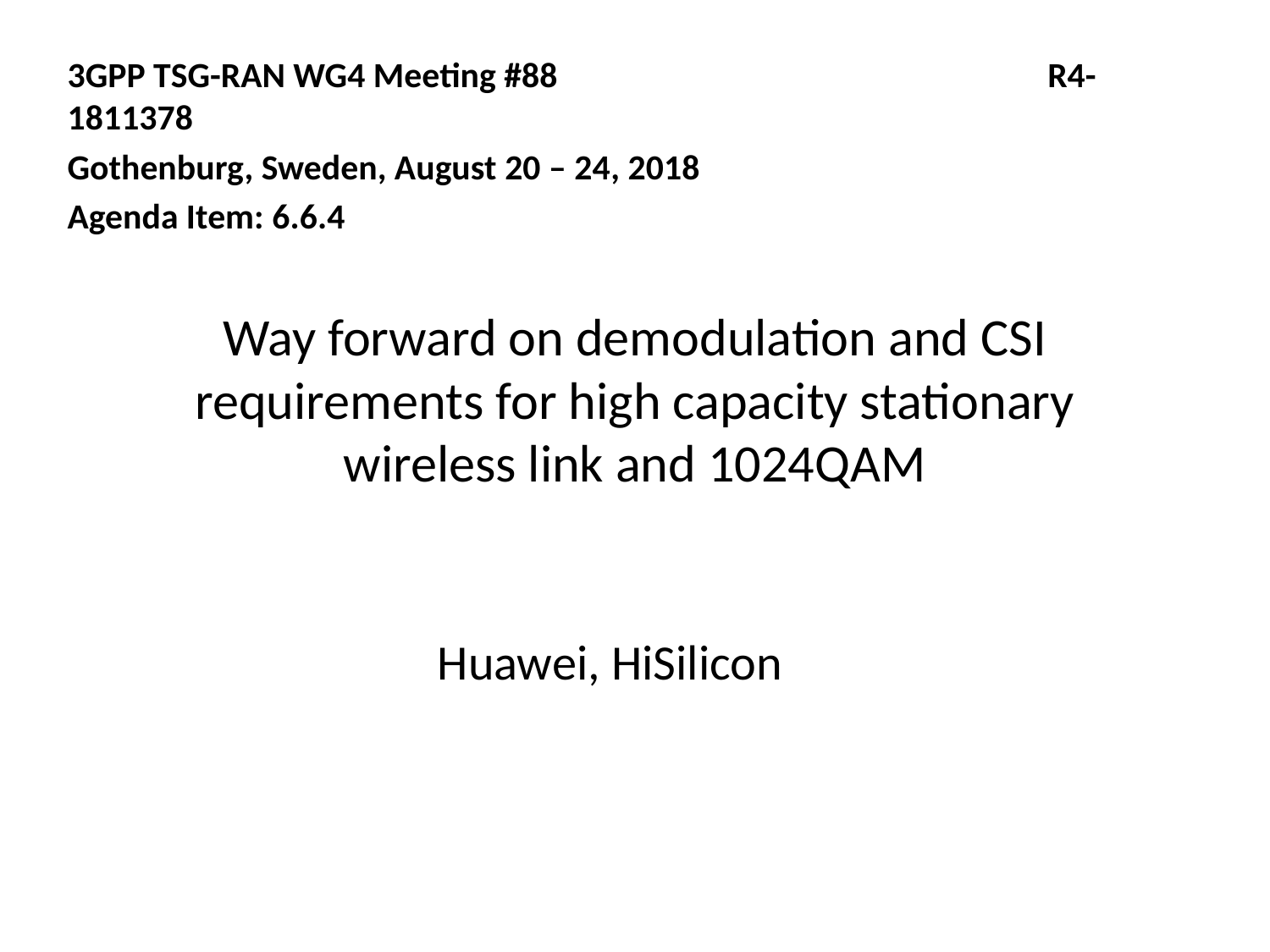

3GPP TSG-RAN WG4 Meeting #88 		                                           R4-1811378
Gothenburg, Sweden, August 20 – 24, 2018
Agenda Item: 6.6.4
# Way forward on demodulation and CSI requirements for high capacity stationary wireless link and 1024QAM
Huawei, HiSilicon